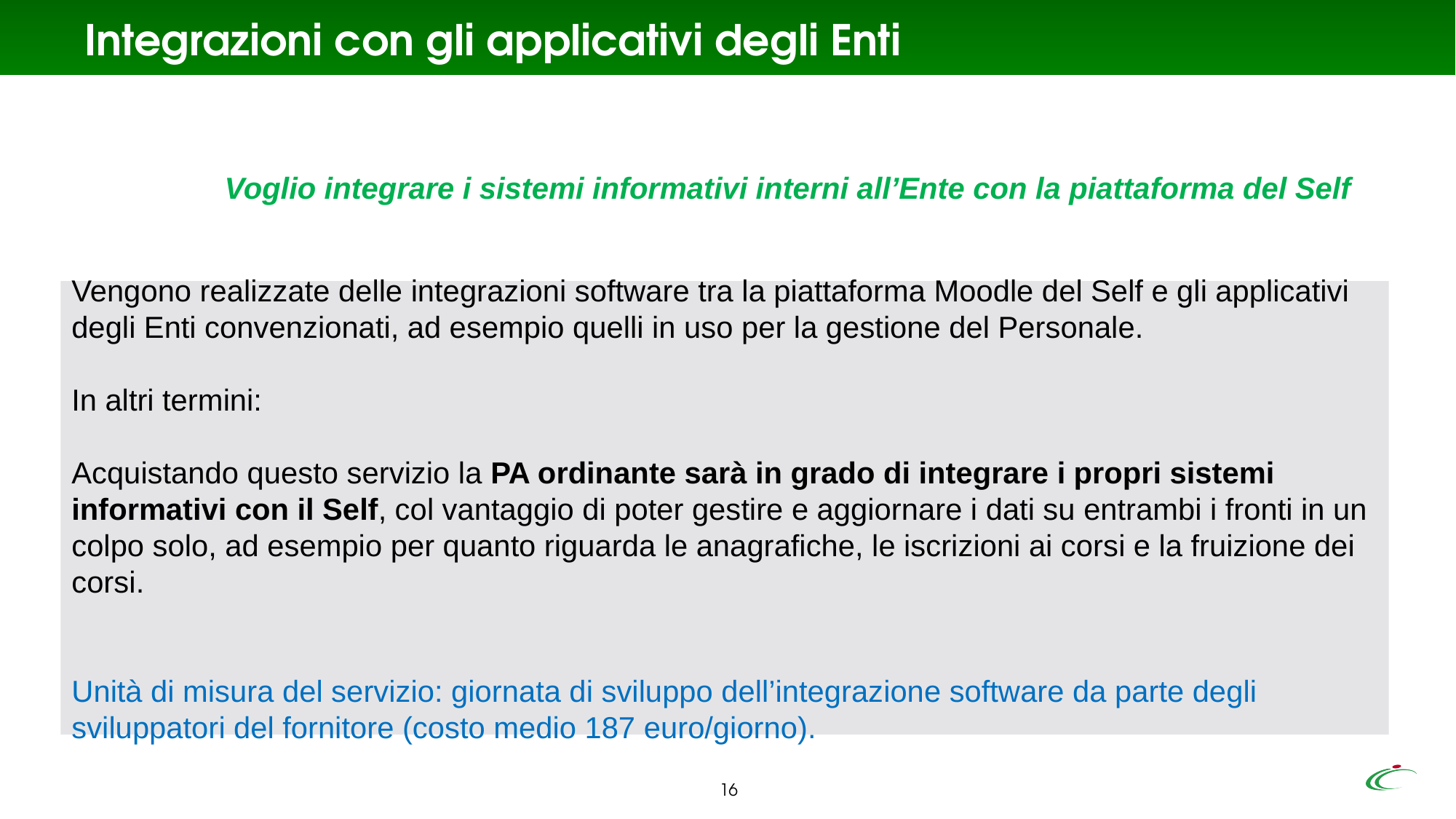

# Integrazioni con gli applicativi degli Enti
Voglio integrare i sistemi informativi interni all’Ente con la piattaforma del Self
Vengono realizzate delle integrazioni software tra la piattaforma Moodle del Self e gli applicativi degli Enti convenzionati, ad esempio quelli in uso per la gestione del Personale.

In altri termini:

Acquistando questo servizio la PA ordinante sarà in grado di integrare i propri sistemi informativi con il Self, col vantaggio di poter gestire e aggiornare i dati su entrambi i fronti in un colpo solo, ad esempio per quanto riguarda le anagrafiche, le iscrizioni ai corsi e la fruizione dei corsi.

Unità di misura del servizio: giornata di sviluppo dell’integrazione software da parte degli sviluppatori del fornitore (costo medio 187 euro/giorno).